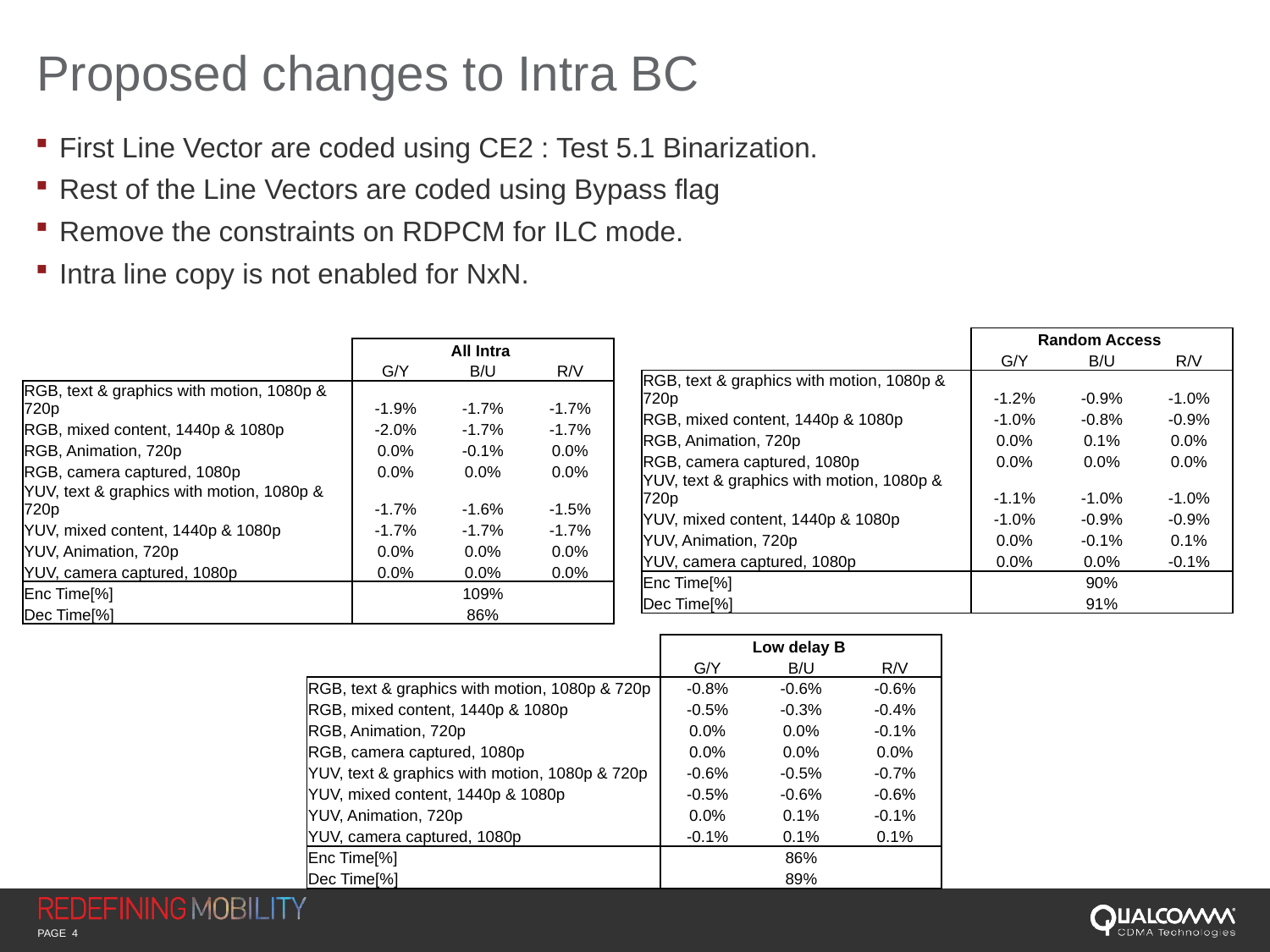

# Proposed changes to Intra BC
First Line Vector are coded using CE2 : Test 5.1 Binarization.
Rest of the Line Vectors are coded using Bypass flag
Remove the constraints on RDPCM for ILC mode.
Intra line copy is not enabled for NxN.
|  | Random Access |  |  |
| --- | --- | --- | --- |
|  | G/Y | B/U | R/V |
| RGB, text & graphics with motion, 1080p & 720p | -1.2% | -0.9% | -1.0% |
| RGB, mixed content, 1440p & 1080p | -1.0% | -0.8% | -0.9% |
| RGB, Animation, 720p | 0.0% | 0.1% | 0.0% |
| RGB, camera captured, 1080p | 0.0% | 0.0% | 0.0% |
| YUV, text & graphics with motion, 1080p & 720p | -1.1% | -1.0% | -1.0% |
| YUV, mixed content, 1440p & 1080p | -1.0% | -0.9% | -0.9% |
| YUV, Animation, 720p | 0.0% | -0.1% | 0.1% |
| YUV, camera captured, 1080p | 0.0% | 0.0% | -0.1% |
| Enc Time[%] | 90% |  |  |
| Dec Time[%] | 91% |  |  |
|  | All Intra |  |  |
| --- | --- | --- | --- |
|  | G/Y | B/U | R/V |
| RGB, text & graphics with motion, 1080p & 720p | -1.9% | -1.7% | -1.7% |
| RGB, mixed content, 1440p & 1080p | -2.0% | -1.7% | -1.7% |
| RGB, Animation, 720p | 0.0% | -0.1% | 0.0% |
| RGB, camera captured, 1080p | 0.0% | 0.0% | 0.0% |
| YUV, text & graphics with motion, 1080p & 720p | -1.7% | -1.6% | -1.5% |
| YUV, mixed content, 1440p & 1080p | -1.7% | -1.7% | -1.7% |
| YUV, Animation, 720p | 0.0% | 0.0% | 0.0% |
| YUV, camera captured, 1080p | 0.0% | 0.0% | 0.0% |
| Enc Time[%] | 109% |  |  |
| Dec Time[%] | 86% |  |  |
|  | Low delay B |  |  |
| --- | --- | --- | --- |
|  | G/Y | B/U | R/V |
| RGB, text & graphics with motion, 1080p & 720p | -0.8% | -0.6% | -0.6% |
| RGB, mixed content, 1440p & 1080p | -0.5% | -0.3% | -0.4% |
| RGB, Animation, 720p | 0.0% | 0.0% | -0.1% |
| RGB, camera captured, 1080p | 0.0% | 0.0% | 0.0% |
| YUV, text & graphics with motion, 1080p & 720p | -0.6% | -0.5% | -0.7% |
| YUV, mixed content, 1440p & 1080p | -0.5% | -0.6% | -0.6% |
| YUV, Animation, 720p | 0.0% | 0.1% | -0.1% |
| YUV, camera captured, 1080p | -0.1% | 0.1% | 0.1% |
| Enc Time[%] | 86% |  |  |
| Dec Time[%] | 89% |  |  |